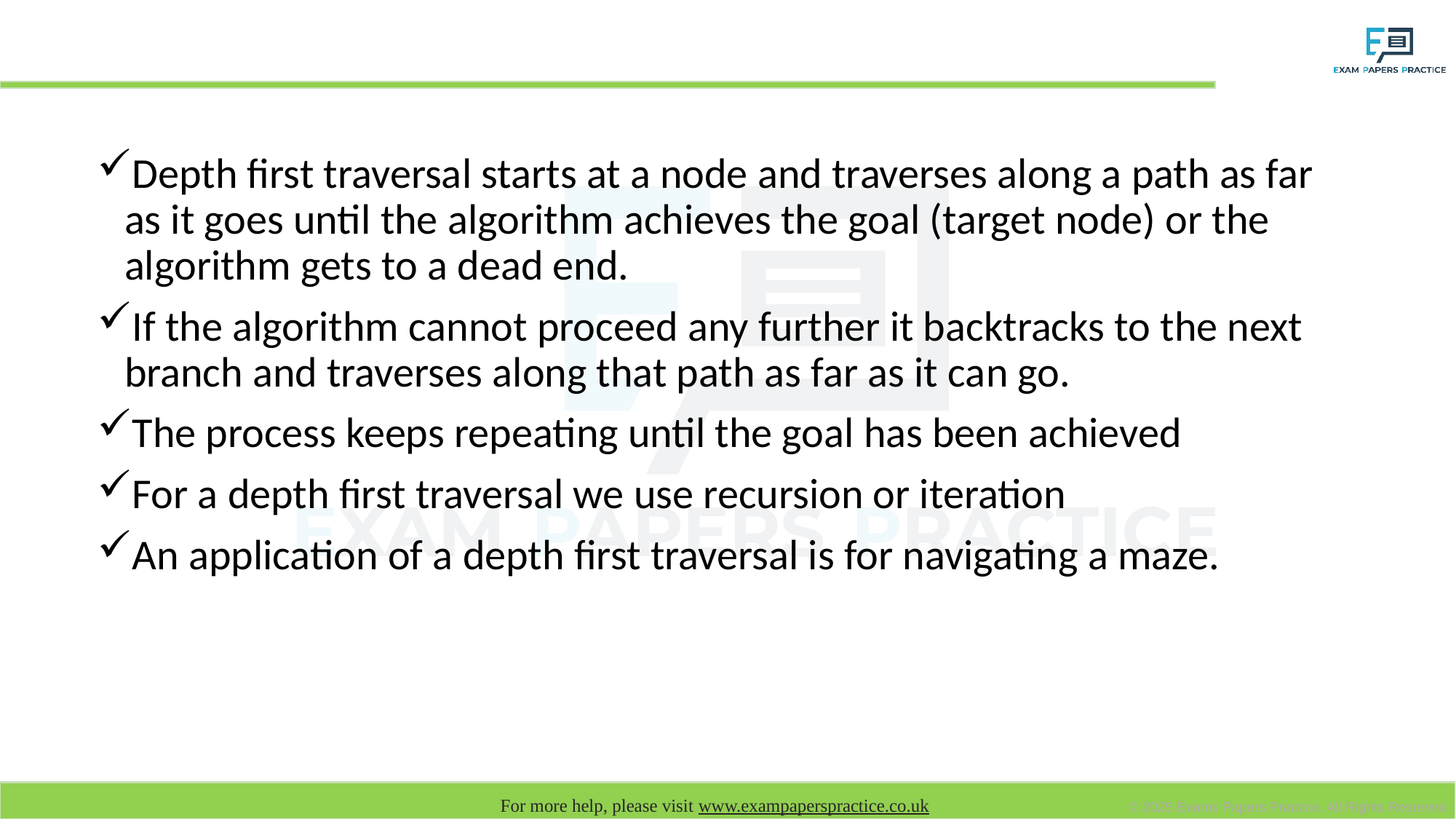

# Depth first traversal
Depth first traversal starts at a node and traverses along a path as far as it goes until the algorithm achieves the goal (target node) or the algorithm gets to a dead end.
If the algorithm cannot proceed any further it backtracks to the next branch and traverses along that path as far as it can go.
The process keeps repeating until the goal has been achieved
For a depth first traversal we use recursion or iteration
An application of a depth first traversal is for navigating a maze.